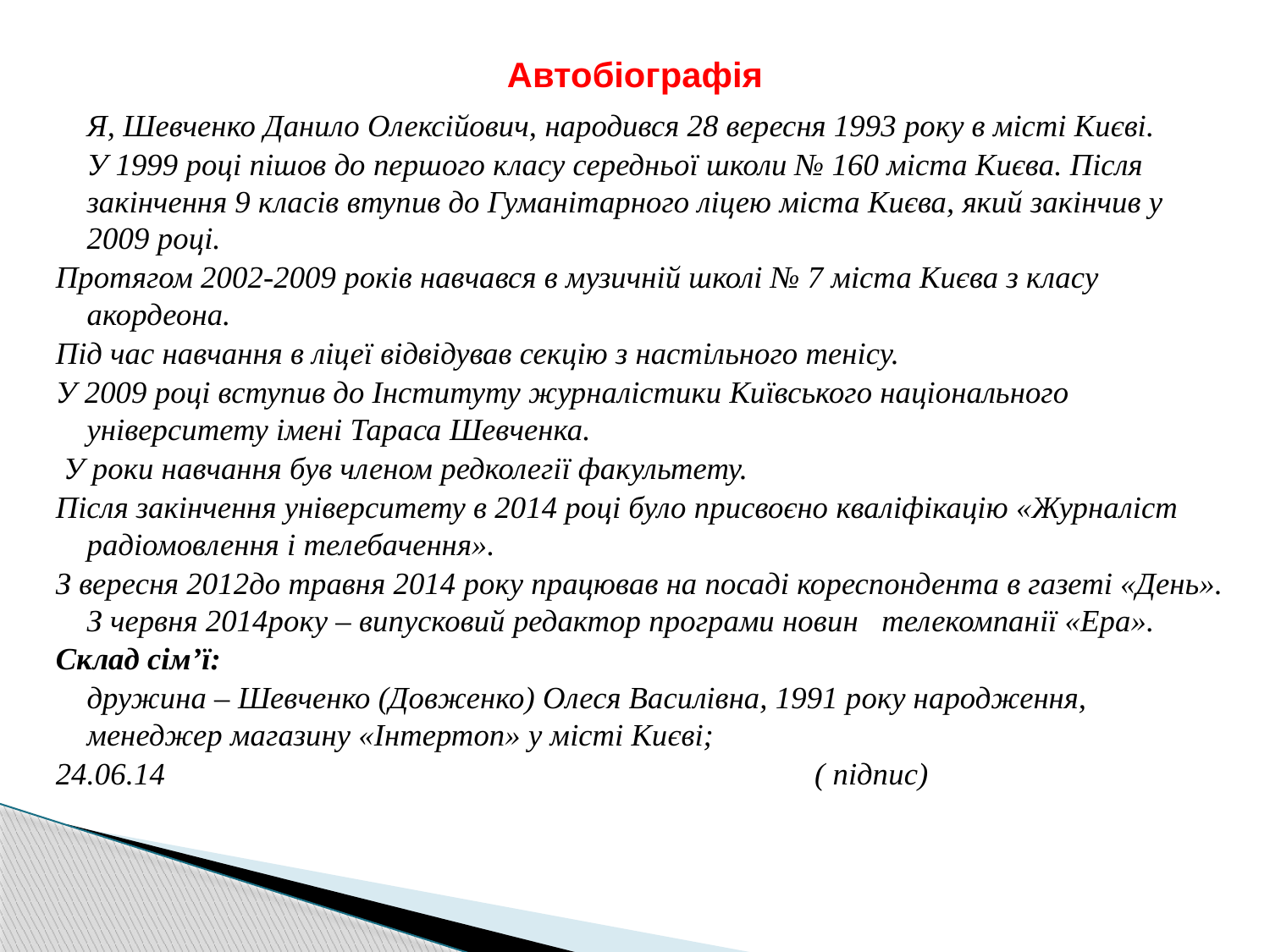

# Автобіографія
	Я, Шевченко Данило Олексійович, народився 28 вересня 1993 року в місті Києві.
	У 1999 році пішов до першого класу середньої школи № 160 міста Києва. Після закінчення 9 класів втупив до Гуманітарного ліцею міста Києва, який закінчив у 2009 році.
Протягом 2002-2009 років навчався в музичній школі № 7 міста Києва з класу акордеона.
Під час навчання в ліцеї відвідував секцію з настільного тенісу.
У 2009 році вступив до Інституту журналістики Київського національного університету імені Тараса Шевченка.
 У роки навчання був членом редколегії факультету.
Після закінчення університету в 2014 році було присвоєно кваліфікацію «Журналіст радіомовлення і телебачення».
З вересня 2012до травня 2014 року працював на посаді кореспондента в газеті «День». З червня 2014року – випусковий редактор програми новин   телекомпанії «Ера».
Склад сім’ї:
	дружина – Шевченко (Довженко) Олеся Василівна, 1991 року народження, менеджер магазину «Інтертоп» у місті Києві;
24.06.14                                                                                   ( підпис)